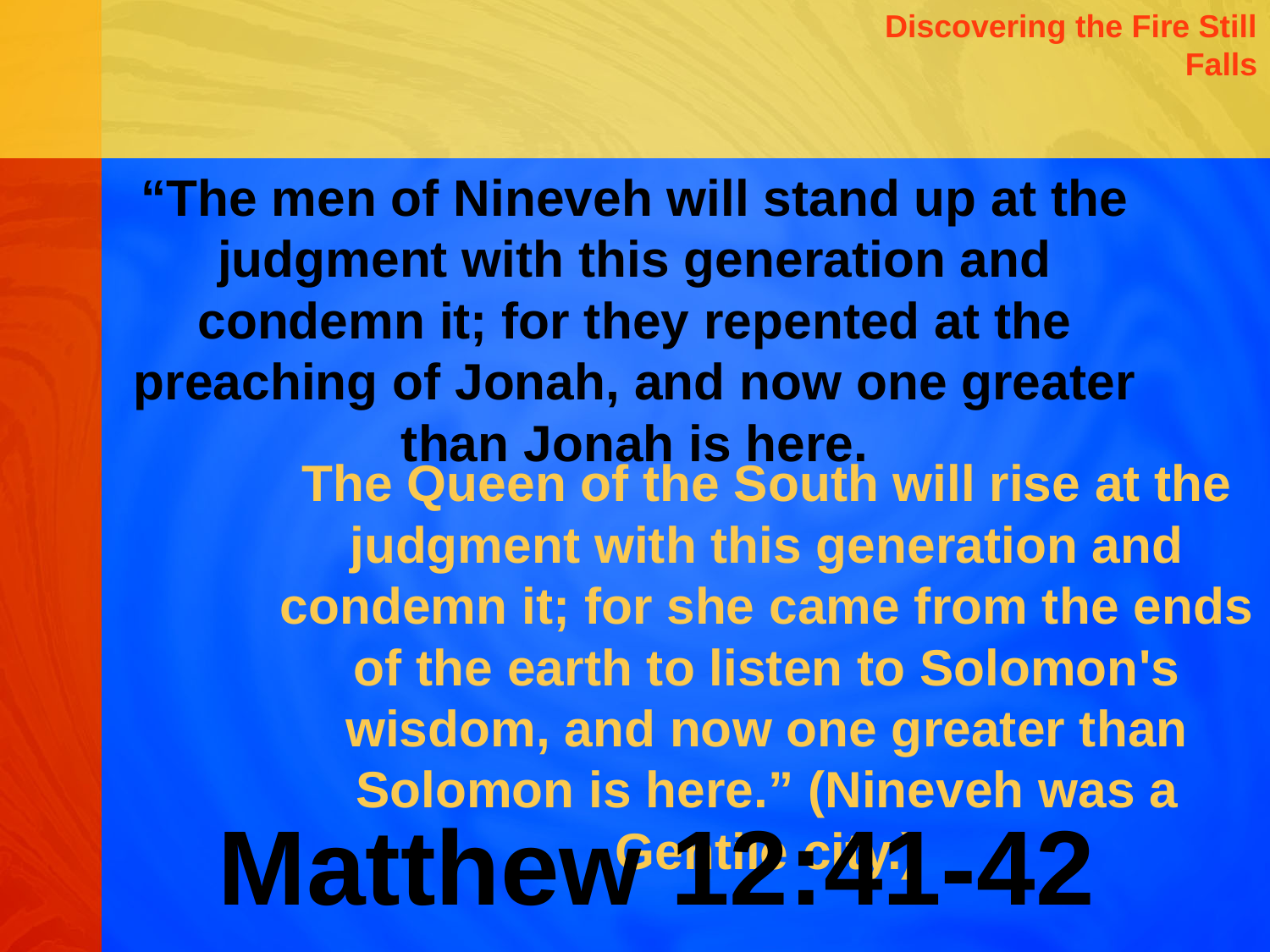

Discovering the Fire Still Falls
“The men of Nineveh will stand up at the judgment with this generation and condemn it; for they repented at the preaching of Jonah, and now one greater than Jonah is here.
The Queen of the South will rise at the judgment with this generation and condemn it; for she came from the ends of the earth to listen to Solomon's wisdom, and now one greater than Solomon is here.” (Nineveh was a Gentile city.)
Matthew 12:41-42